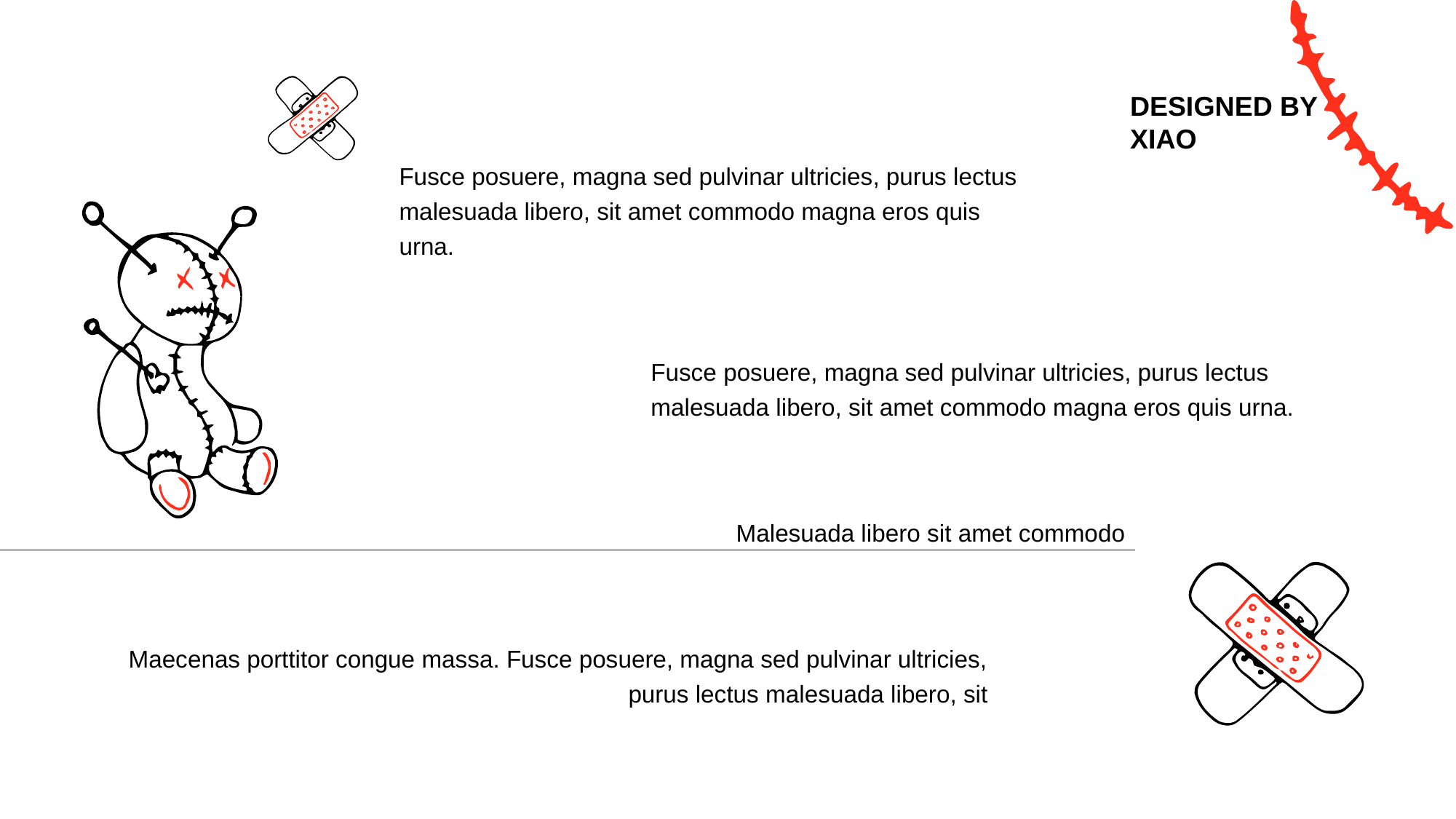

DESIGNED BY XIAO
Fusce posuere, magna sed pulvinar ultricies, purus lectus malesuada libero, sit amet commodo magna eros quis urna.

Fusce posuere, magna sed pulvinar ultricies, purus lectus malesuada libero, sit amet commodo magna eros quis urna.
Malesuada libero sit amet commodo

Maecenas porttitor congue massa. Fusce posuere, magna sed pulvinar ultricies, purus lectus malesuada libero, sit